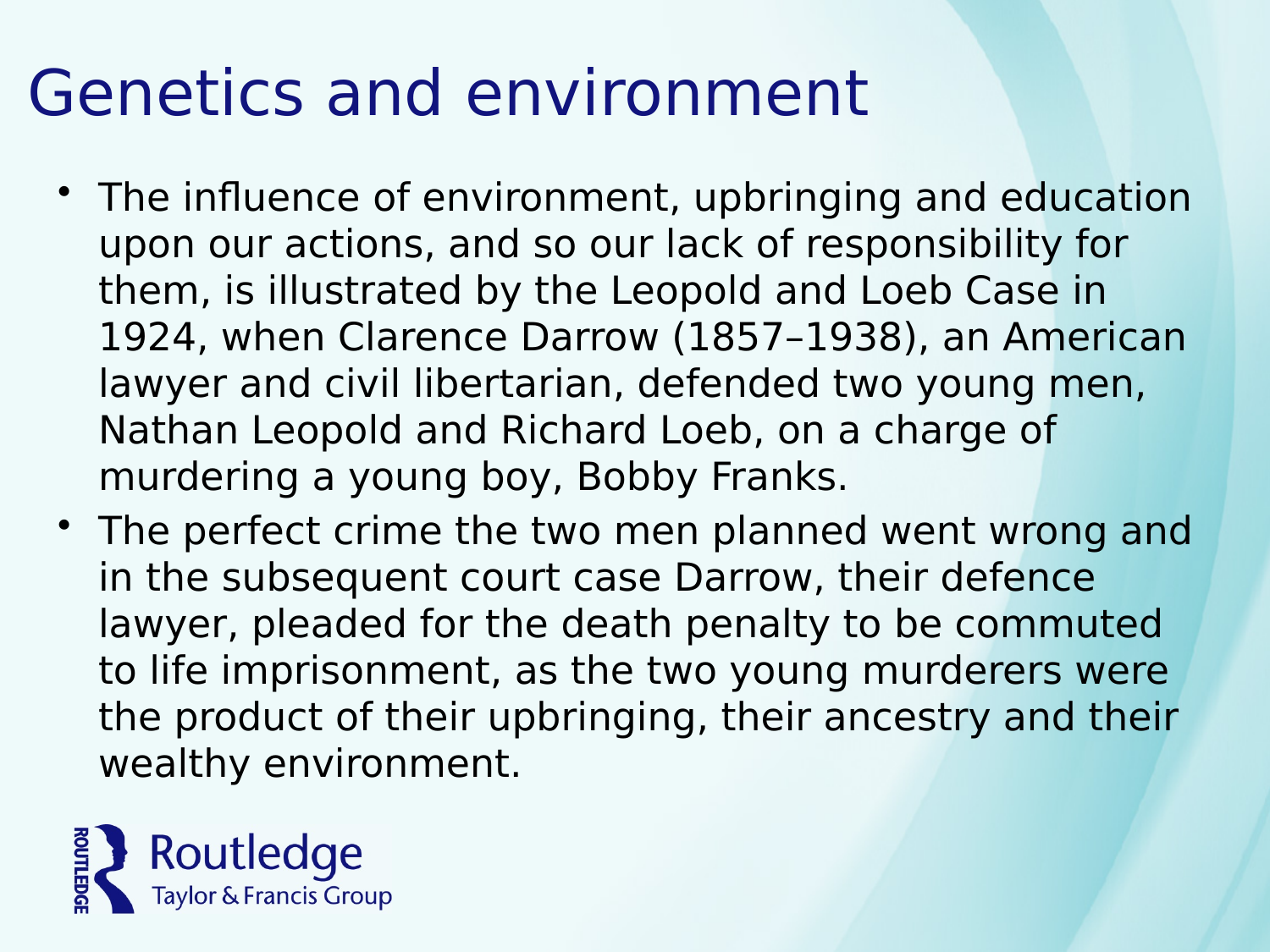

# Genetics and environment
The influence of environment, upbringing and education upon our actions, and so our lack of responsibility for them, is illustrated by the Leopold and Loeb Case in 1924, when Clarence Darrow (1857–1938), an American lawyer and civil libertarian, defended two young men, Nathan Leopold and Richard Loeb, on a charge of murdering a young boy, Bobby Franks.
The perfect crime the two men planned went wrong and in the subsequent court case Darrow, their defence lawyer, pleaded for the death penalty to be commuted to life imprisonment, as the two young murderers were the product of their upbringing, their ancestry and their wealthy environment.